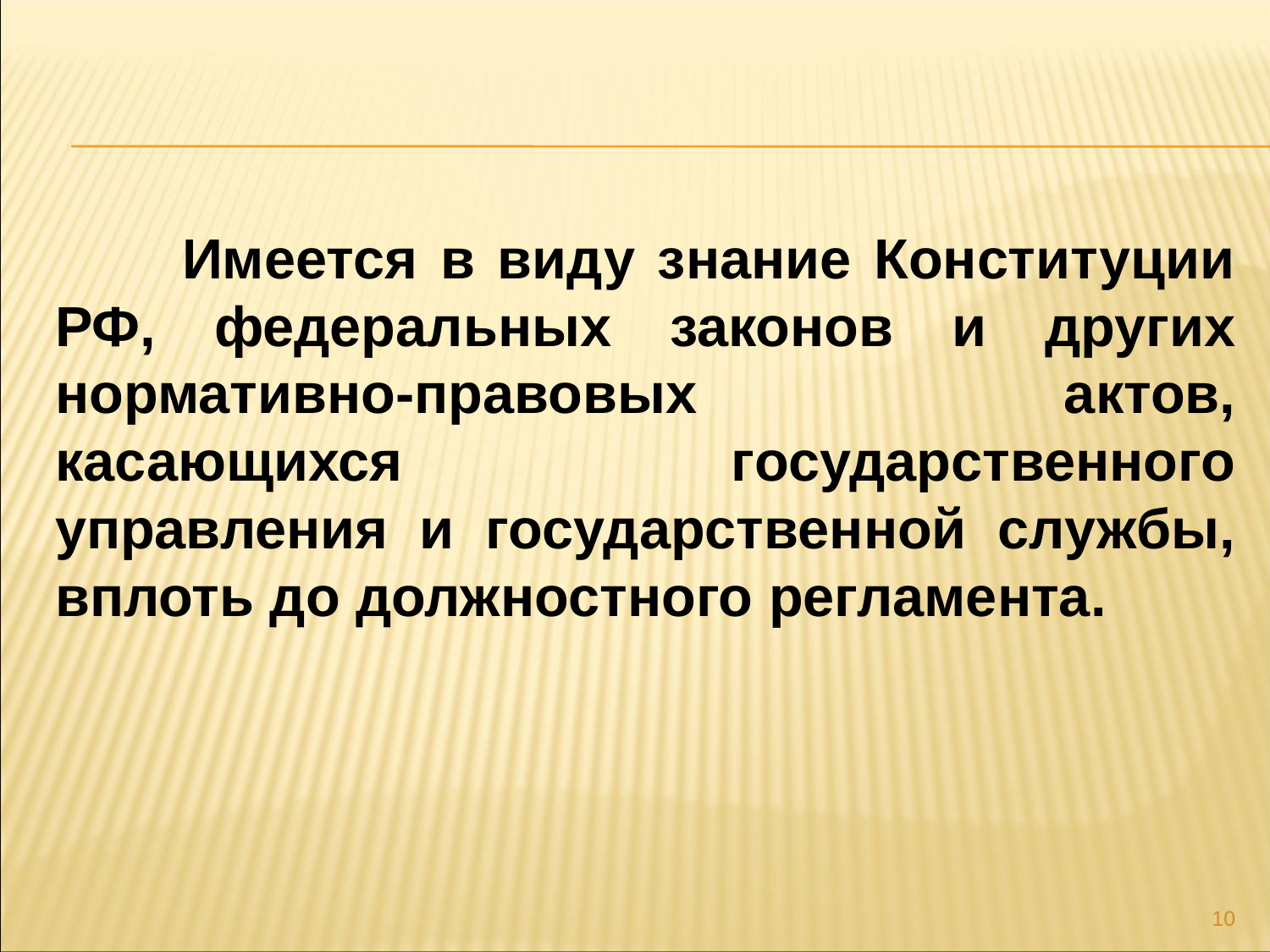

Имеется в виду знание Конституции РФ, федеральных законов и других нормативно-правовых актов, касающихся государственного управления и государственной службы, вплоть до должностного регламента.

10